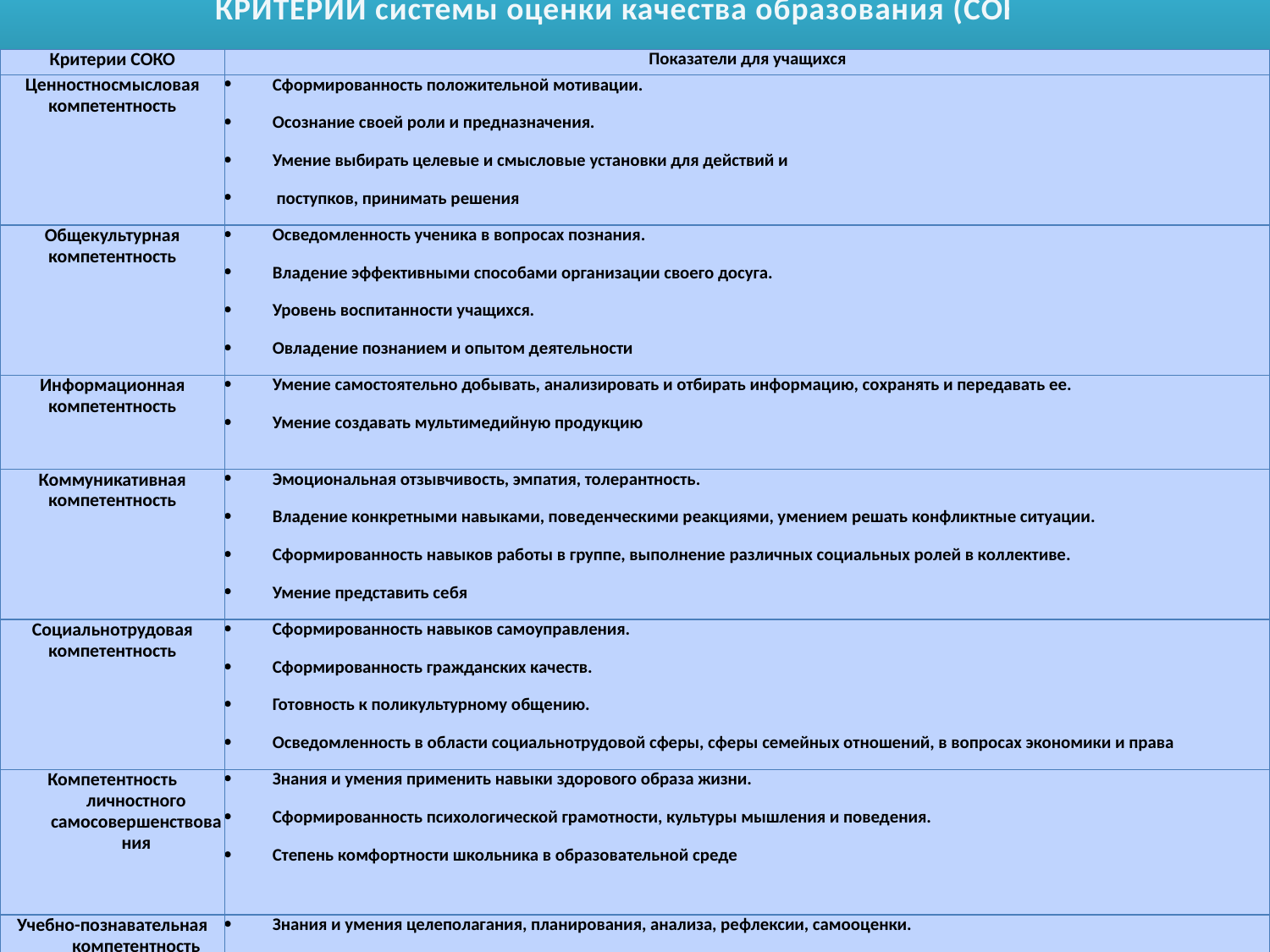

КРИТЕРИИ системы оценки качества образования (СОКО)
 
системы оценки качества образования (СОКО)
| Критерии СОКО | Показатели для учащихся |
| --- | --- |
| Ценностно­смысловая компетентность | Сформированность положительной мотивации. Осознание своей роли и предназначения. Умение выбирать целевые и смысловые установки для действий и поступков, принимать решения |
| Общекультурная компетентность | Осведомленность ученика в вопросах познания. Владение эффективными способами организации своего досуга. Уровень воспитанности учащихся. Овладение познанием и опытом деятельности |
| Информационная компетентность | Умение самостоятельно добывать, анализировать и отбирать информацию, сохранять и передавать ее. Умение создавать мультимедийную продукцию |
| Коммуникативная компетентность | Эмоциональная отзывчивость, эмпатия, толерантность. Владение конкретными навыками, поведенческими реакциями, умением решать конфликтные ситуации. Сформированность навыков работы в группе, выполнение различных социальных ролей в коллективе. Умение представить себя |
| Социально­трудовая компетентность | Сформированность навыков самоуправления. Сформированность гражданских качеств. Готовность к поликультурному общению. Осведомленность в области социально­трудовой сферы, сферы семейных отношений, в вопросах экономики и права |
| Компетентность личностного самосовершенствования | Знания и умения применить навыки здорового образа жизни. Сформированность психологической грамотности, культуры мышления и поведения. Степень комфортности школьника в образовательной среде |
| Учебно-­познавательная компетентность | Знания и умения целеполагания, планирования, анализа, рефлексии, самооценки. Овладение креативными навыками продуктивной деятельности |